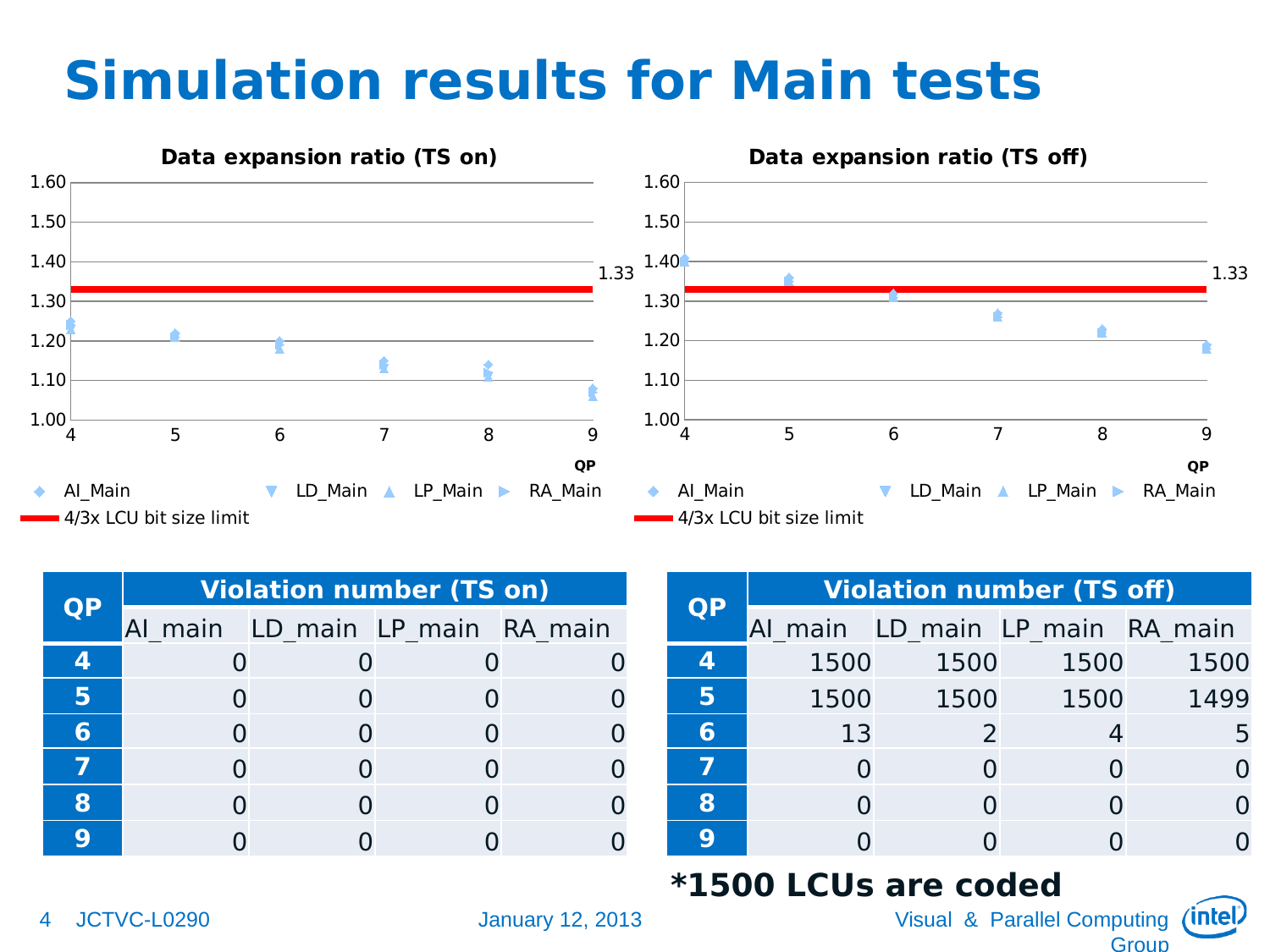

# Simulation results for Main tests

### Chart: Data expansion ratio (TS on)

| Category |  |  |  |  |  |
|---|---|---|---|---|---|

### Chart: Data expansion ratio (TS off)

| Category |  |  |  |  |  |
|---|---|---|---|---|---|
| QP | Violation number (TS on) |  |  |  |
| --- | --- | --- | --- | --- |
|  | AI\_main | LD\_main | LP\_main | RA\_main |
| 4 | 0 | 0 | 0 | 0 |
| 5 | 0 | 0 | 0 | 0 |
| 6 | 0 | 0 | 0 | 0 |
| 7 | 0 | 0 | 0 | 0 |
| 8 | 0 | 0 | 0 | 0 |
| 9 | 0 | 0 | 0 | 0 |
| QP | Violation number (TS off) |  |  |  |
| --- | --- | --- | --- | --- |
|  | AI\_main | LD\_main | LP\_main | RA\_main |
| 4 | 1500 | 1500 | 1500 | 1500 |
| 5 | 1500 | 1500 | 1500 | 1499 |
| 6 | 13 | 2 | 4 | 5 |
| 7 | 0 | 0 | 0 | 0 |
| 8 | 0 | 0 | 0 | 0 |
| 9 | 0 | 0 | 0 | 0 |
*1500 LCUs are coded
4
JCTVC-L0290
January 12, 2013